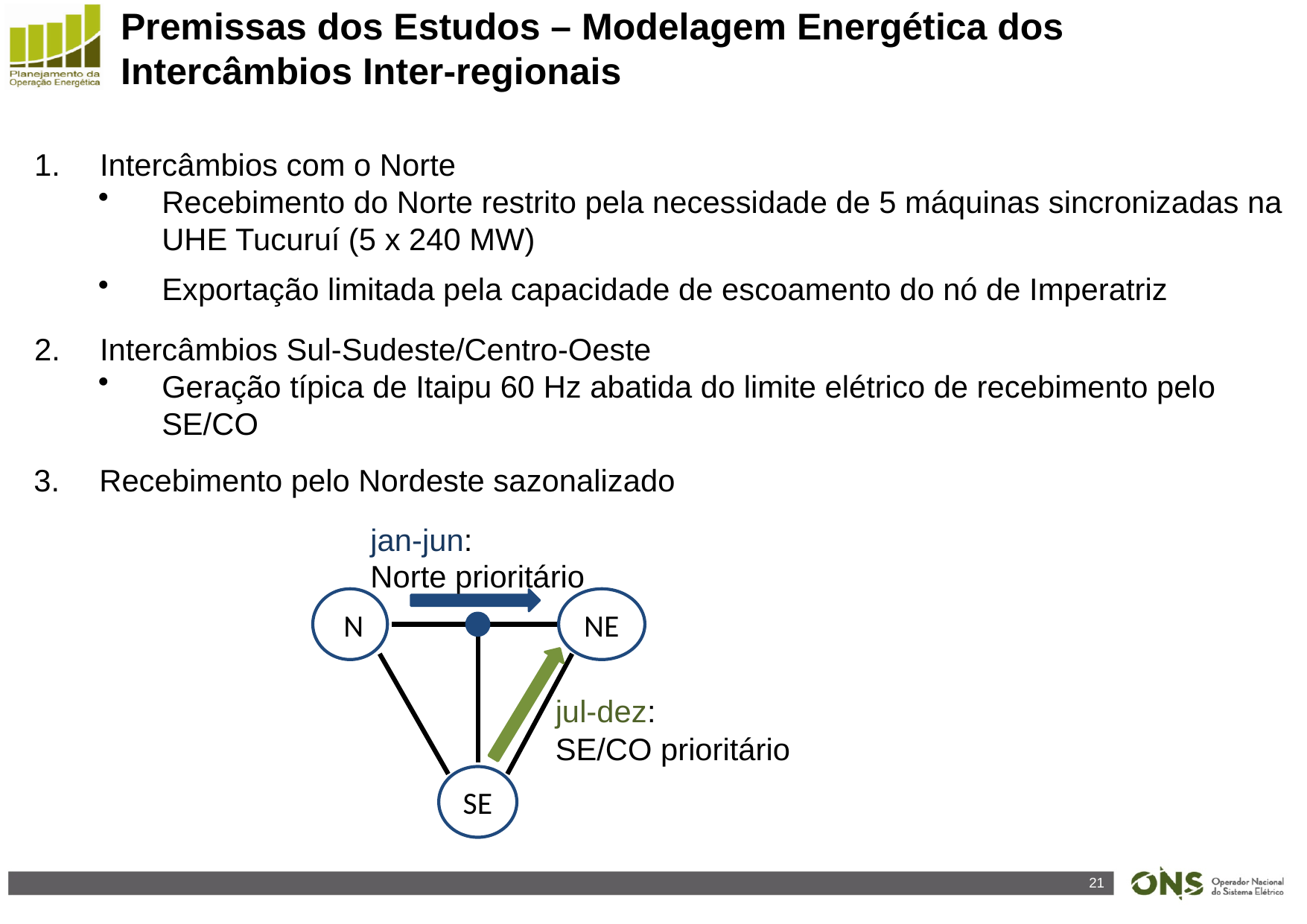

Premissas dos Estudos – Modelagem Energética dos Intercâmbios Inter-regionais
Intercâmbios com o Norte
Recebimento do Norte restrito pela necessidade de 5 máquinas sincronizadas na UHE Tucuruí (5 x 240 MW)
Exportação limitada pela capacidade de escoamento do nó de Imperatriz
Intercâmbios Sul-Sudeste/Centro-Oeste
Geração típica de Itaipu 60 Hz abatida do limite elétrico de recebimento pelo SE/CO

Recebimento pelo Nordeste sazonalizado
jan-jun:
Norte prioritário
 N
NE

SE
jul-dez:
SE/CO prioritário